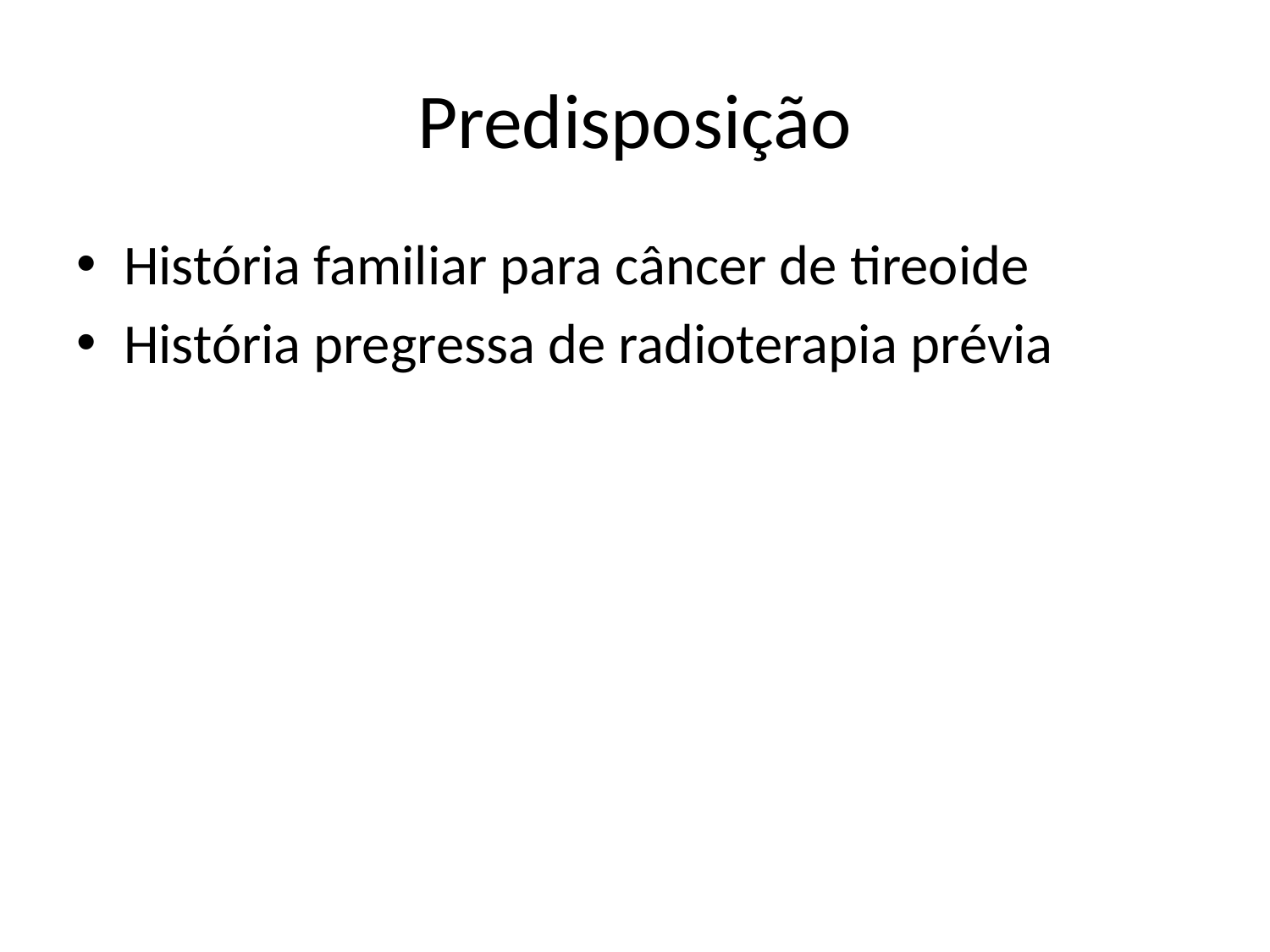

# Predisposição
História familiar para câncer de tireoide
História pregressa de radioterapia prévia